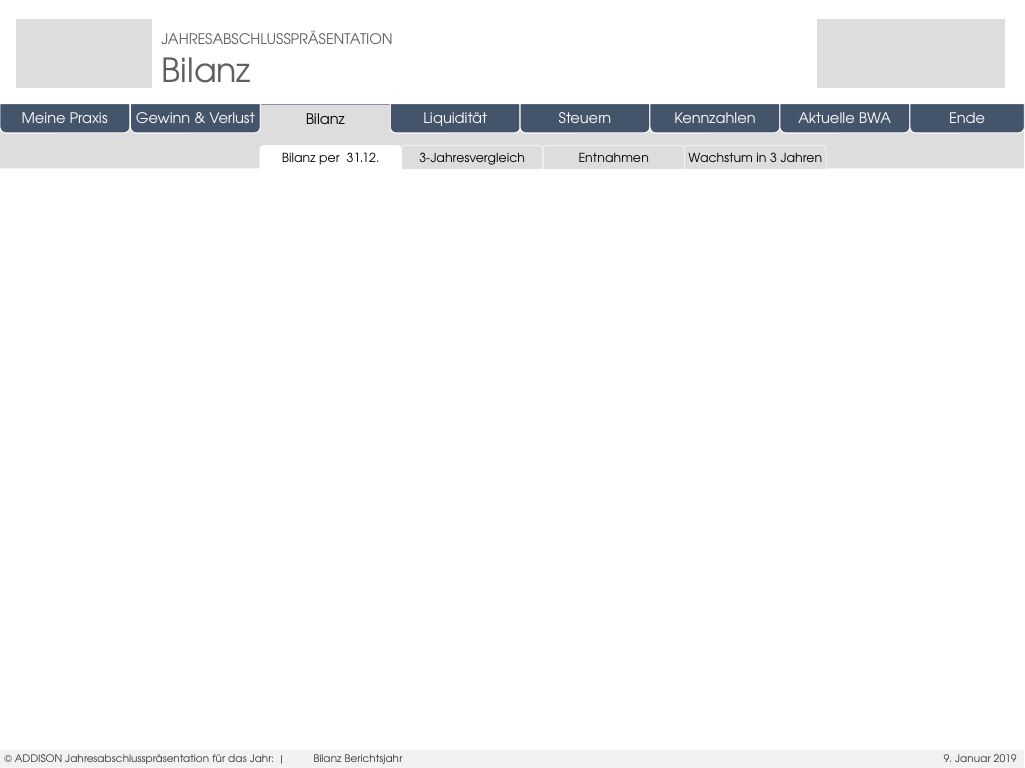

|  |  |  |  |  |
| --- | --- | --- | --- | --- |
Bilanz per  31.12.
3-Jahresvergleich
Entnahmen
Wachstum in 3 Jahren
Eigene Folien
# Bilanz Berichtsjahr
© ADDISON Jahresabschlusspräsentation für das Jahr:  |